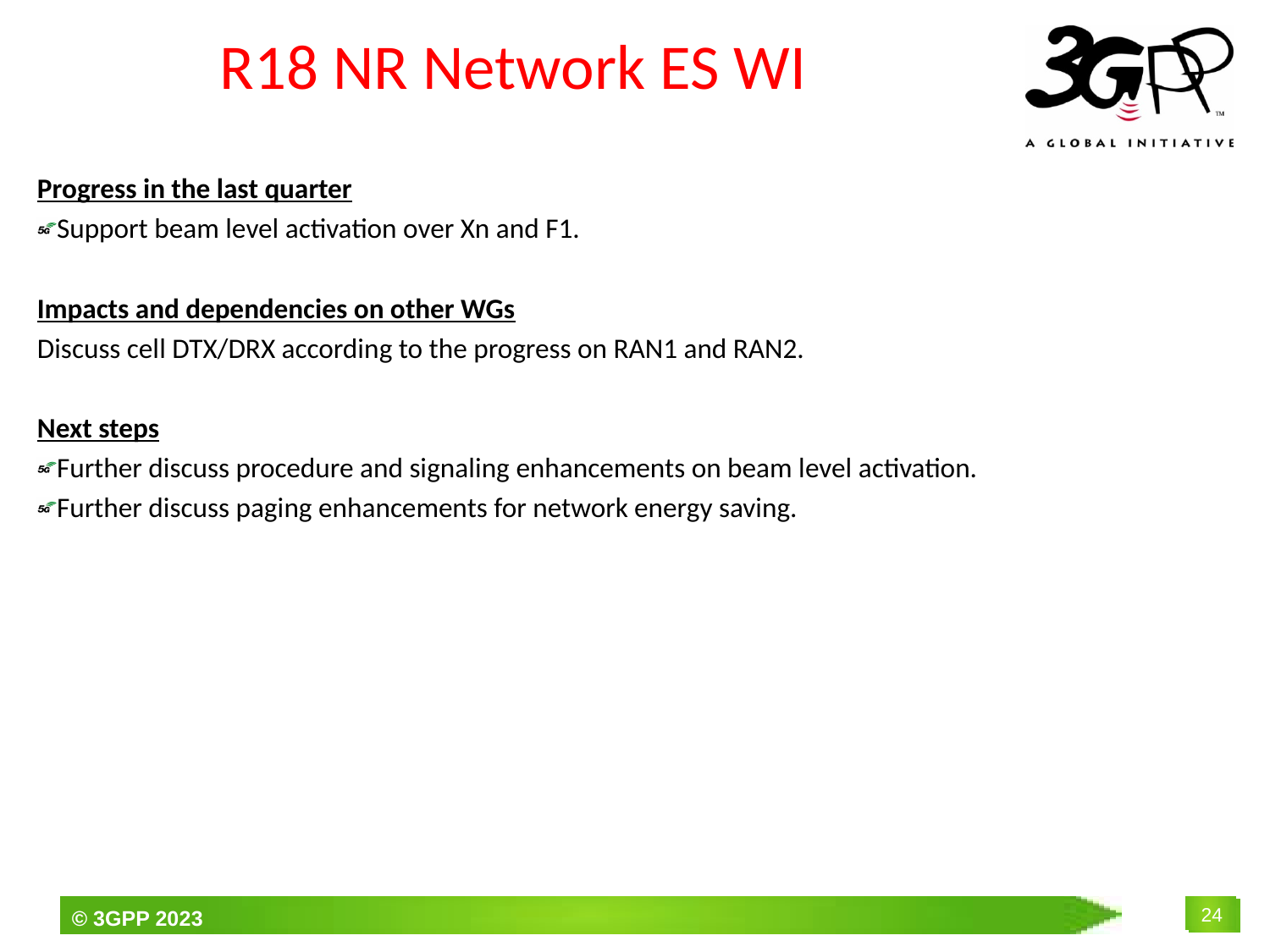

# R18 NR Network ES WI
Progress in the last quarter
Support beam level activation over Xn and F1.

Impacts and dependencies on other WGs
Discuss cell DTX/DRX according to the progress on RAN1 and RAN2.

Next steps
Further discuss procedure and signaling enhancements on beam level activation.
Further discuss paging enhancements for network energy saving.

24